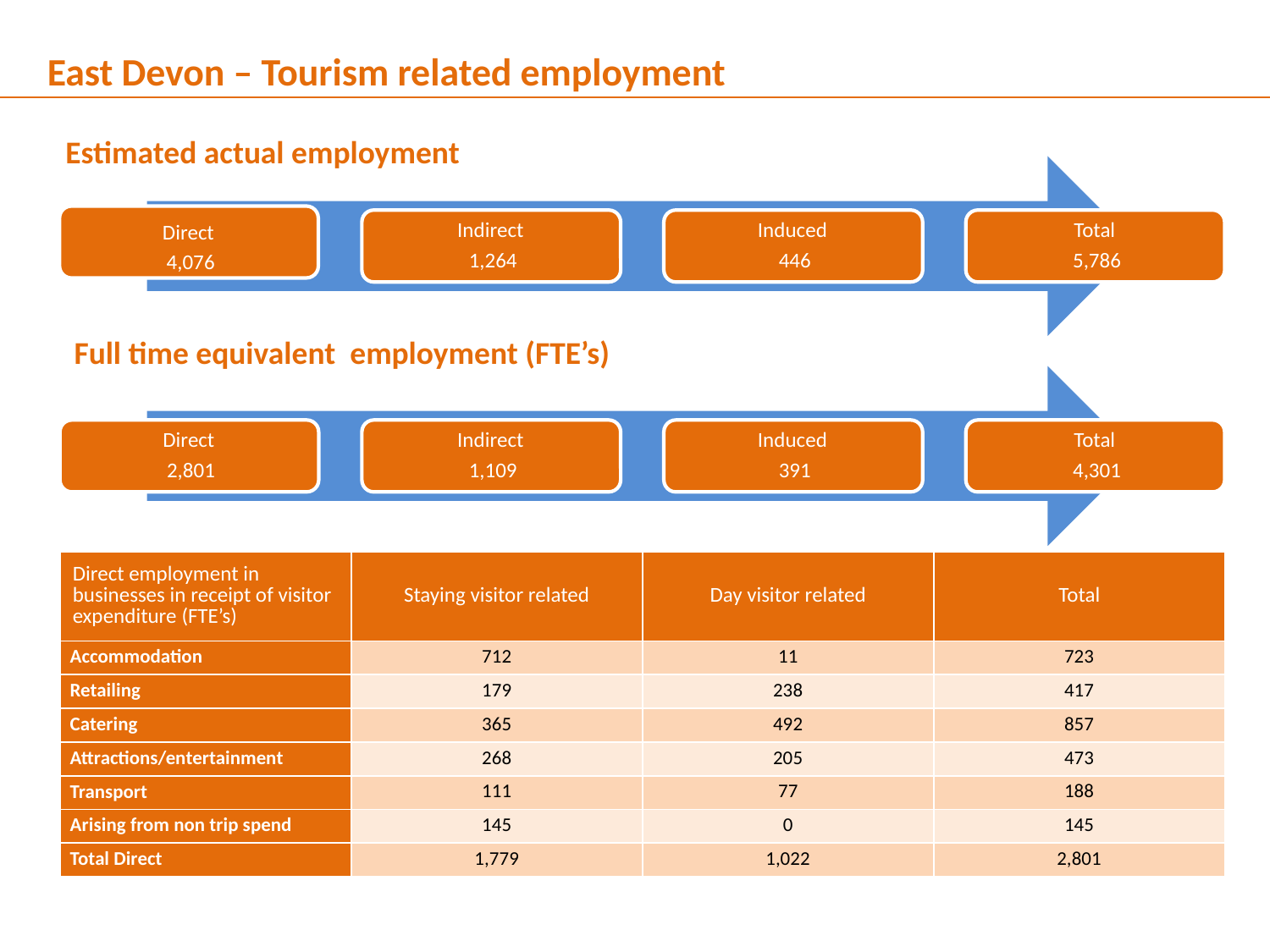

East Devon – Tourism related employment

Estimated actual employment

Direct
4,076

Indirect
1,264
Induced
446
Total
5,786
Full time equivalent  employment (FTE’s)
Direct
2,801
Indirect
1,109
Induced
391
Total
4,301
| Direct employment in businesses in receipt of visitor expenditure (FTE’s) | Staying visitor related | Day visitor related | Total |
| --- | --- | --- | --- |
| Accommodation | 712 | 11 | 723 |
| Retailing | 179 | 238 | 417 |
| Catering | 365 | 492 | 857 |
| Attractions/entertainment | 268 | 205 | 473 |
| Transport | 111 | 77 | 188 |
| Arising from non trip spend | 145 | 0 | 145 |
| Total Direct | 1,779 | 1,022 | 2,801 |
6